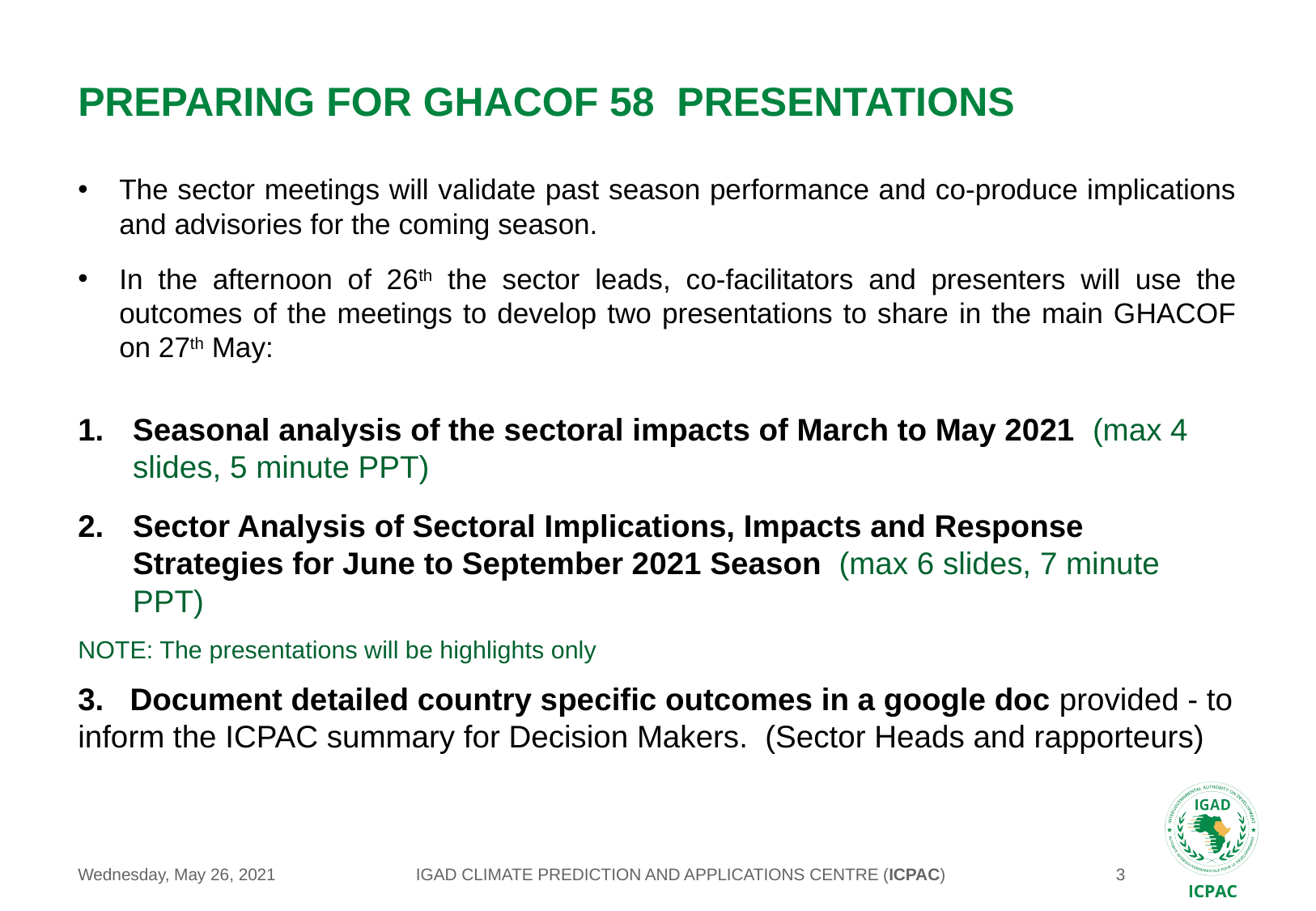

# Preparing for Ghacof 58  presentations
The sector meetings will validate past season performance and co-produce implications and advisories for the coming season.
In the afternoon of 26th the sector leads, co-facilitators and presenters will use the outcomes of the meetings to develop two presentations to share in the main GHACOF on 27th May:

Seasonal analysis of the sectoral impacts of March to May 2021  (max 4 slides, 5 minute PPT)
Sector Analysis of Sectoral Implications, Impacts and Response Strategies for June to September 2021 Season  (max 6 slides, 7 minute PPT)
NOTE: The presentations will be highlights only
3.   Document detailed country specific outcomes in a google doc provided - to inform the ICPAC summary for Decision Makers.  (Sector Heads and rapporteurs)
IGAD CLIMATE PREDICTION AND APPLICATIONS CENTRE (ICPAC)
Wednesday, May 26, 2021
3